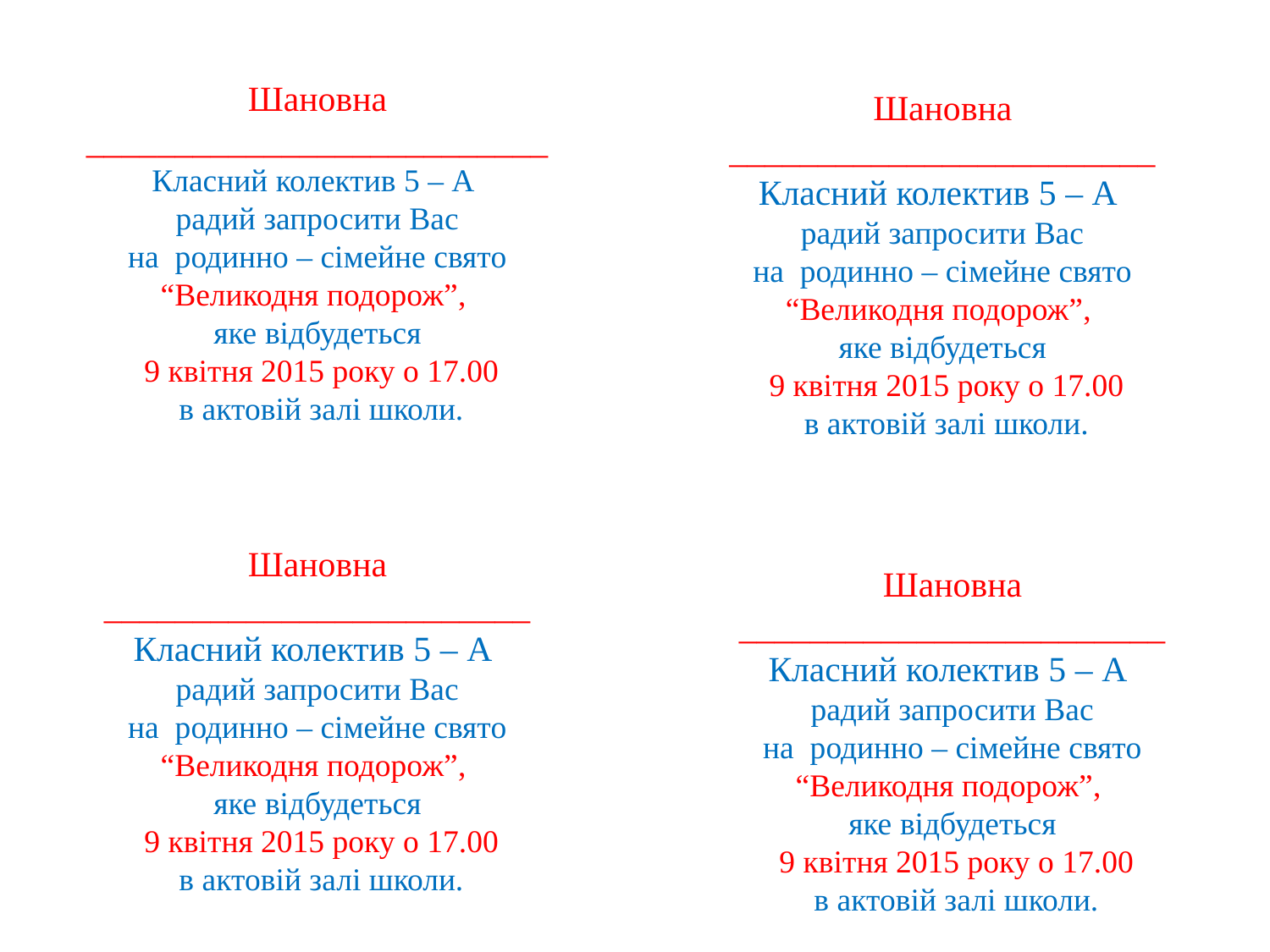

Шановна
__________________________
Класний колектив 5 – А
радий запросити Вас
 на  родинно – сімейне свято
“Великодня подорож”,
яке відбудеться
 9 квітня 2015 року о 17.00
 в актовій залі школи.
Шановна
________________________
Класний колектив 5 – А
радий запросити Вас
 на  родинно – сімейне свято
“Великодня подорож”,
яке відбудеться
 9 квітня 2015 року о 17.00
 в актовій залі школи.
Шановна
________________________
Класний колектив 5 – А
радий запросити Вас
 на  родинно – сімейне свято
“Великодня подорож”,
яке відбудеться
 9 квітня 2015 року о 17.00
 в актовій залі школи.
Шановна
________________________
Класний колектив 5 – А
радий запросити Вас
 на  родинно – сімейне свято
“Великодня подорож”,
яке відбудеться
 9 квітня 2015 року о 17.00
 в актовій залі школи.